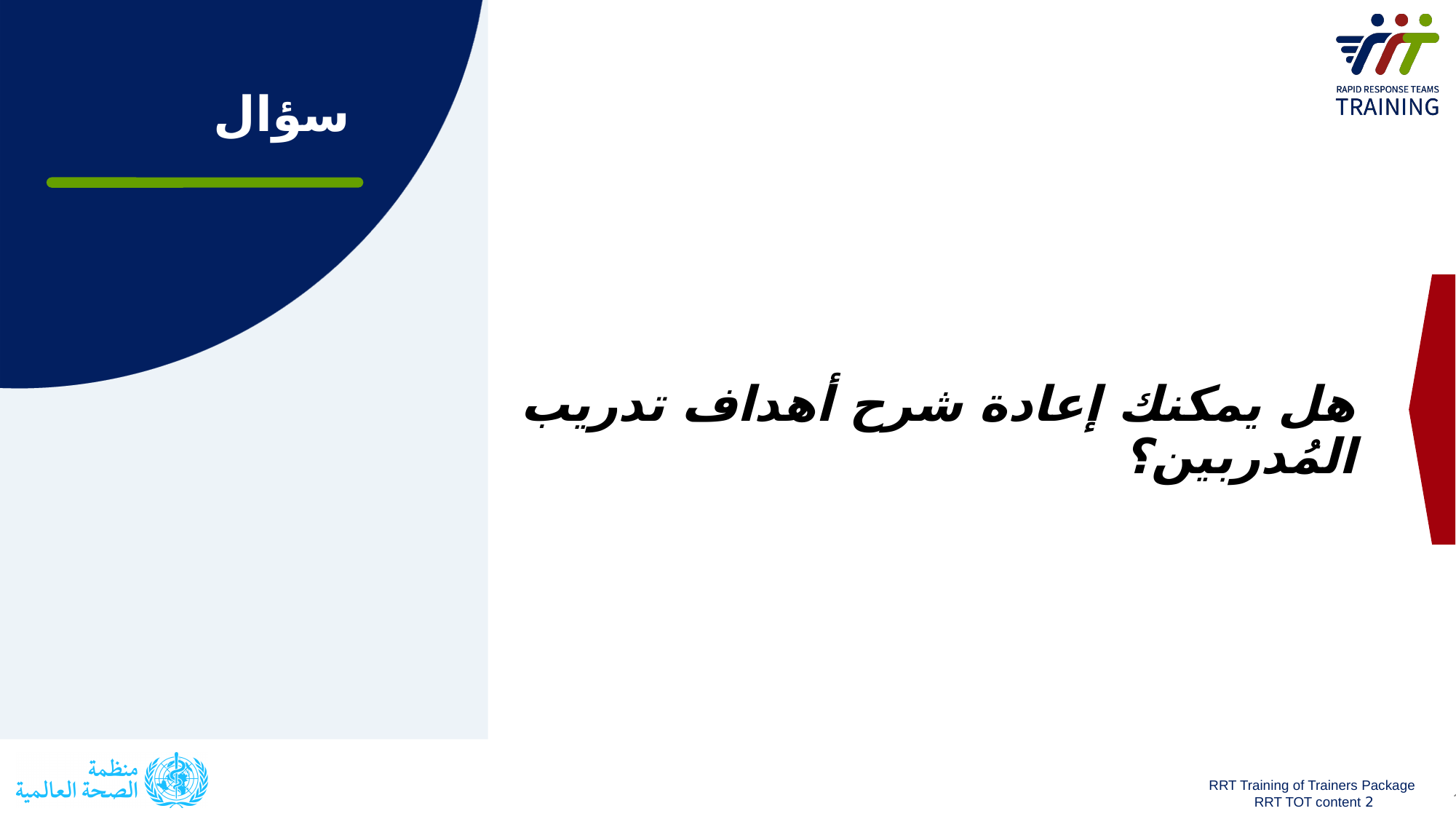

# سؤال
هل يمكنك إعادة شرح أهداف تدريب المُدربين؟